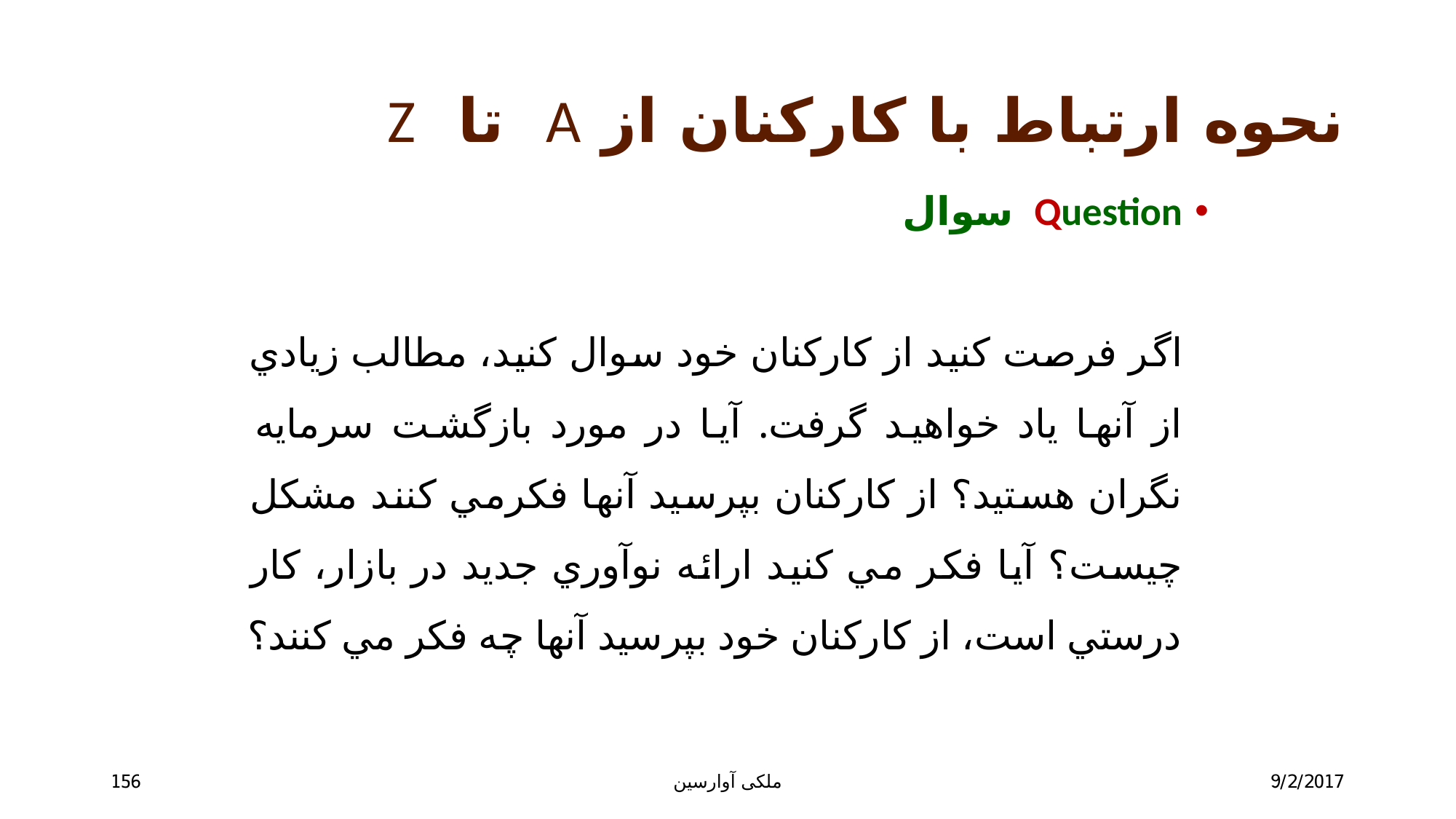

# نحوه ارتباط با کارکنان از A  تا  Z
Question  سوال
اگر فرصت کنيد از کارکنان خود سوال کنيد، مطالب زيادي از آنها ياد خواهيد گرفت. آيا در مورد بازگشت سرمايه نگران هستيد؟ از کارکنان بپرسيد آنها فکرمي کنند مشکل چيست؟ آيا فکر مي کنيد ارائه نوآوري جديد در بازار، کار درستي است، از کارکنان خود بپرسيد آنها چه فکر مي کنند؟

156
ملکی آوارسین
9/2/2017